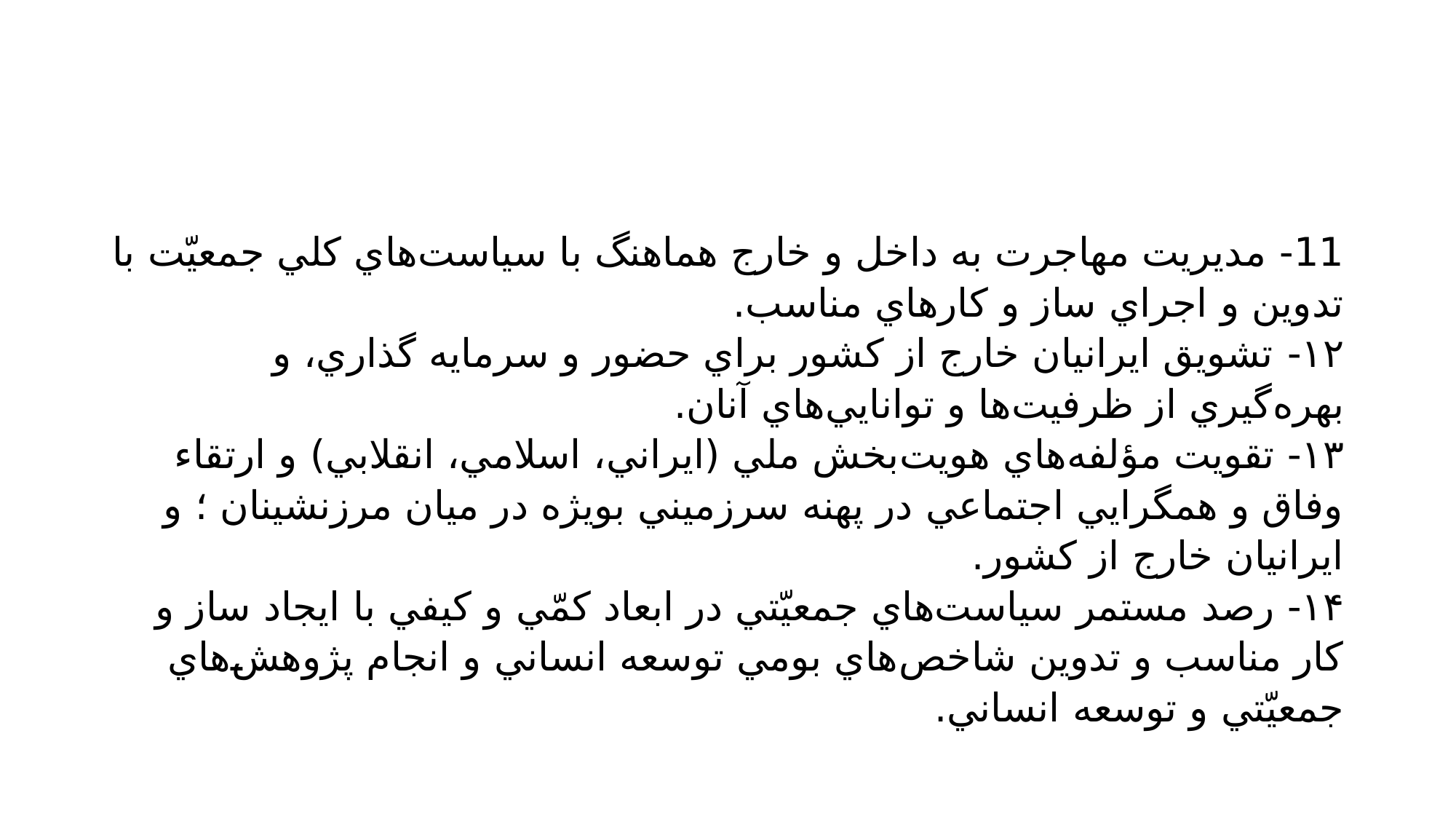

11- مديريت مهاجرت به داخل و خارج هماهنگ با سياست‌هاي كلي جمعيّت با تدوين و اجراي ساز و كارهاي مناسب.
۱۲- تشويق ايرانيان خارج از كشور براي حضور و سرمايه گذاري، و بهره‌گيري از ظرفيت‌ها و توانايي‌هاي آنان.
۱۳- تقويت مؤلفه‌هاي هويت‌بخش ملي (ايراني، اسلامي، انقلابي) و ارتقاء وفاق و همگرايي اجتماعي در پهنه سرزميني بويژه در ميان مرزنشينان ؛ و ايرانيان خارج از كشور.
۱۴- رصد مستمر سياست‌هاي جمعيّتي در ابعاد كمّي و كيفي با ايجاد ساز و كار مناسب و تدوين شاخص‌هاي بومي توسعه انساني و انجام پژوهش‌هاي جمعيّتي و توسعه انساني.